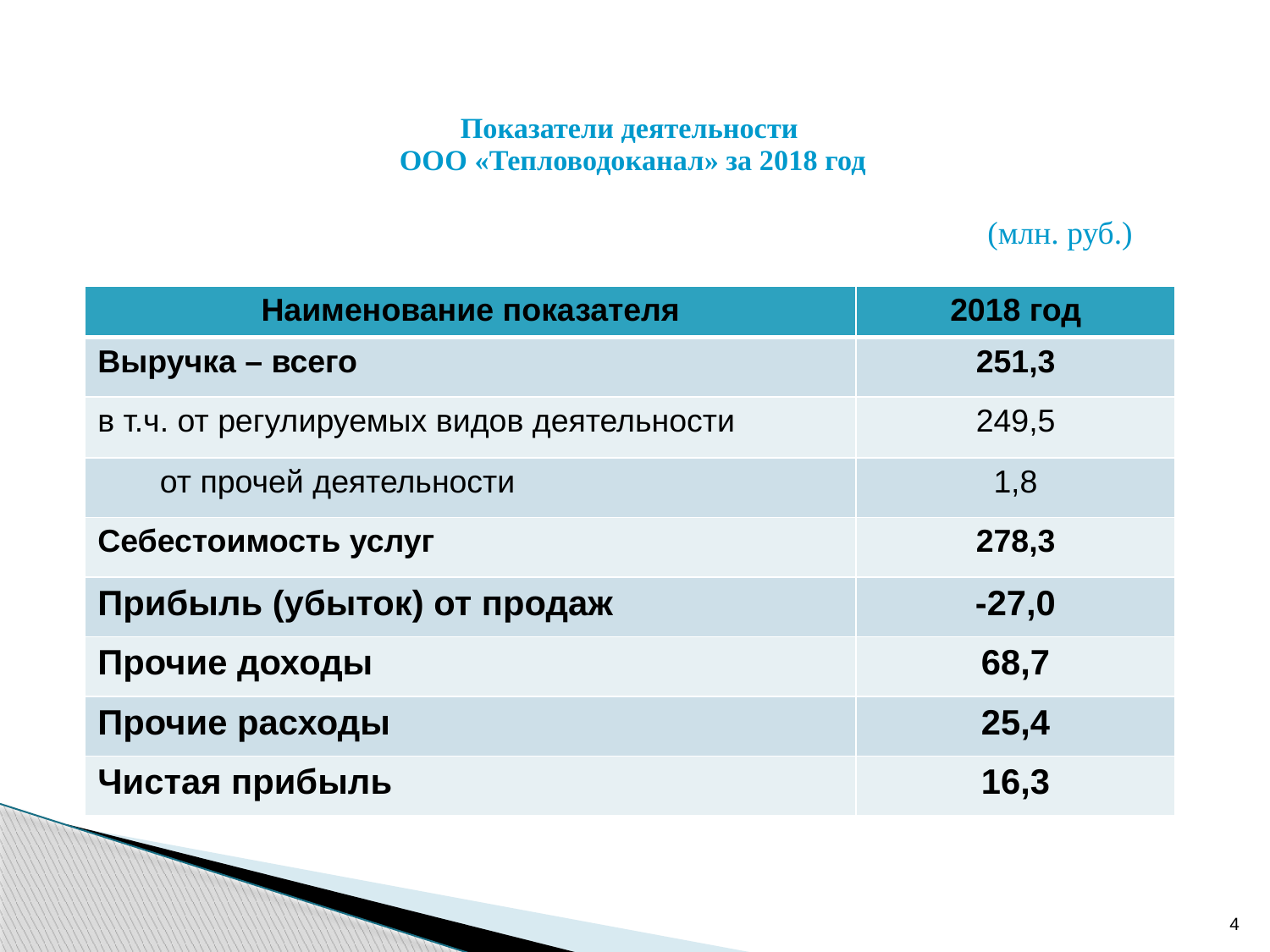

# Показатели деятельности ООО «Тепловодоканал» за 2018 год
(млн. руб.)
| Наименование показателя | 2018 год |
| --- | --- |
| Выручка – всего | 251,3 |
| в т.ч. от регулируемых видов деятельности | 249,5 |
| от прочей деятельности | 1,8 |
| Себестоимость услуг | 278,3 |
| Прибыль (убыток) от продаж | -27,0 |
| Прочие доходы | 68,7 |
| Прочие расходы | 25,4 |
| Чистая прибыль | 16,3 |
4